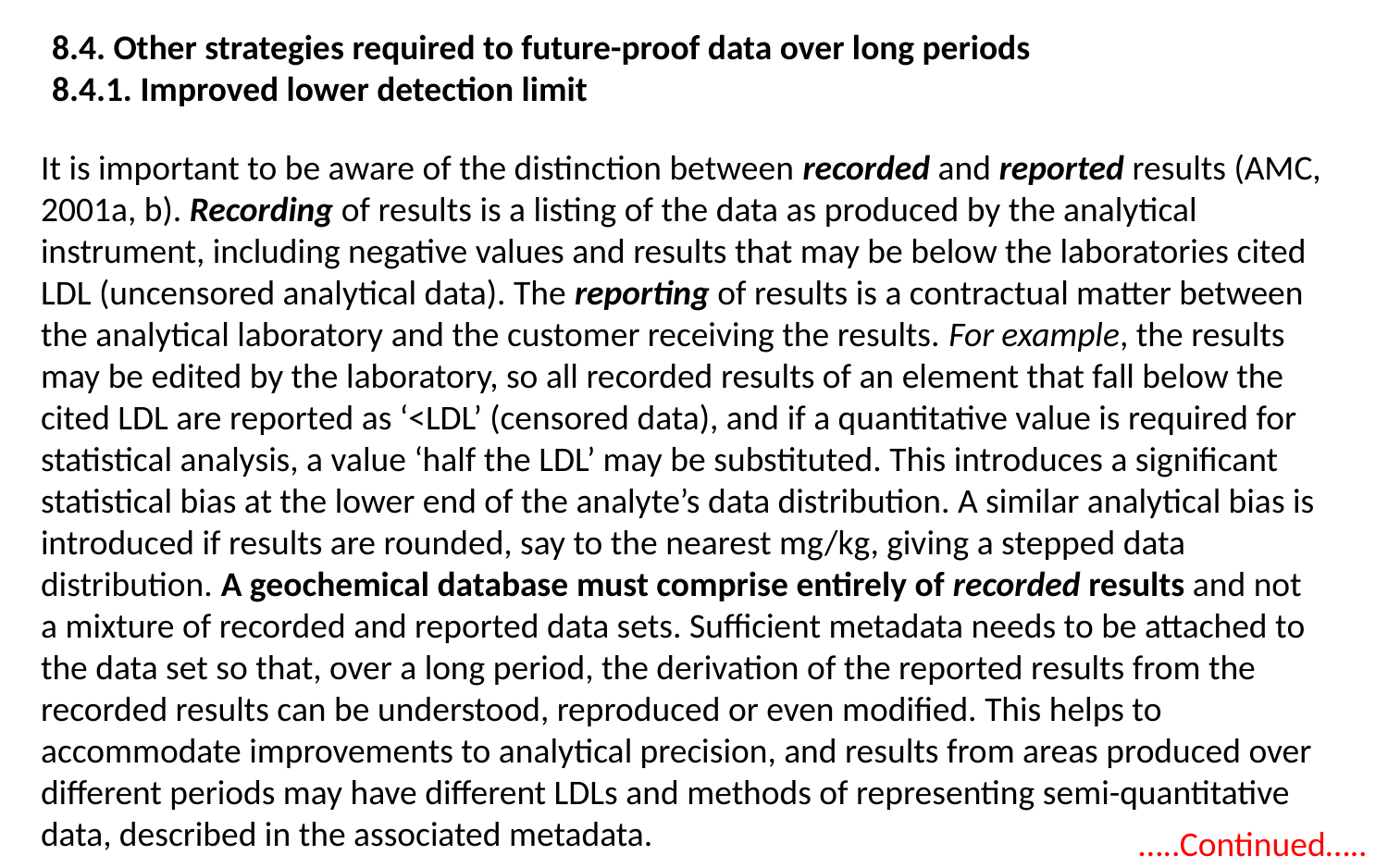

8.4. Other strategies required to future-proof data over long periods
8.4.1. Improved lower detection limit
It is important to be aware of the distinction between recorded and reported results (AMC, 2001a, b). Recording of results is a listing of the data as produced by the analytical instrument, including negative values and results that may be below the laboratories cited LDL (uncensored analytical data). The reporting of results is a contractual matter between the analytical laboratory and the customer receiving the results. For example, the results may be edited by the laboratory, so all recorded results of an element that fall below the cited LDL are reported as ‘<LDL’ (censored data), and if a quantitative value is required for statistical analysis, a value ‘half the LDL’ may be substituted. This introduces a significant statistical bias at the lower end of the analyte’s data distribution. A similar analytical bias is introduced if results are rounded, say to the nearest mg/kg, giving a stepped data distribution. A geochemical database must comprise entirely of recorded results and not a mixture of recorded and reported data sets. Sufficient metadata needs to be attached to the data set so that, over a long period, the derivation of the reported results from the recorded results can be understood, reproduced or even modified. This helps to accommodate improvements to analytical precision, and results from areas produced over different periods may have different LDLs and methods of representing semi-quantitative data, described in the associated metadata.
…..Continued…..